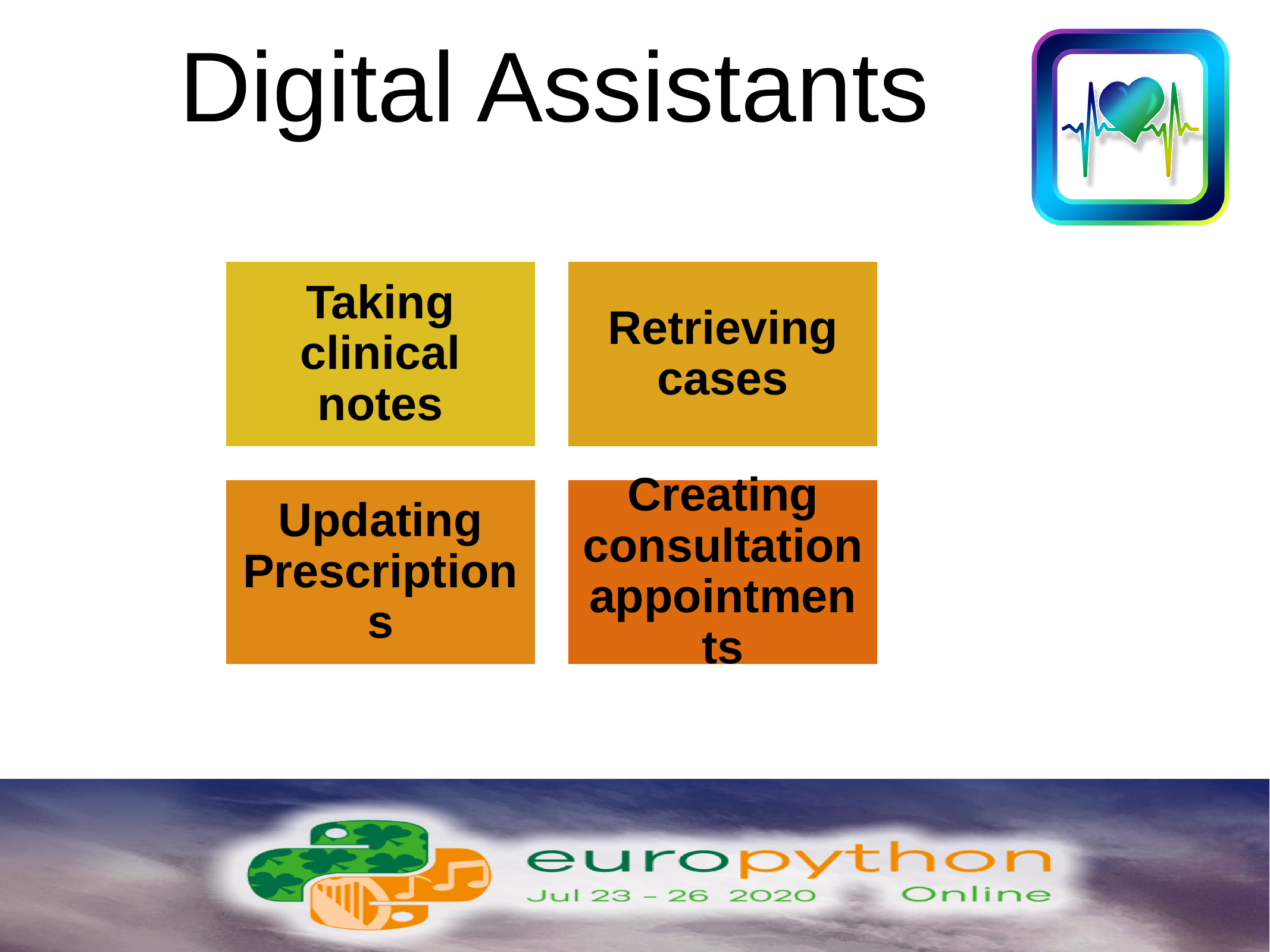

# Digital Assistants
Taking clinical notes
Retrieving cases
Updating Prescriptions
Creating consultation appointments